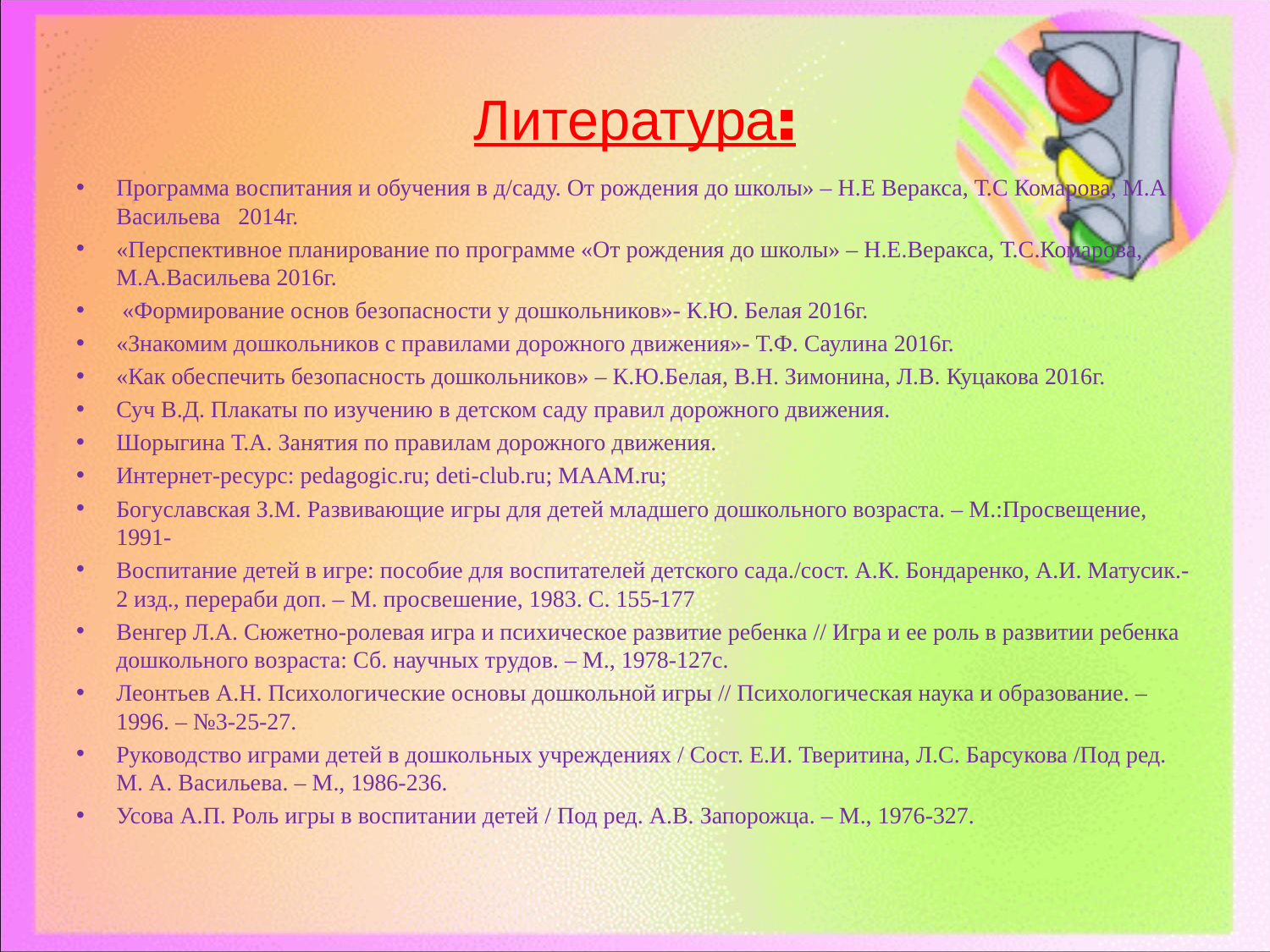

# Литература:
Программа воспитания и обучения в д/саду. От рождения до школы» – Н.Е Веракса, Т.С Комарова, М.А Васильева   2014г.
«Перспективное планирование по программе «От рождения до школы» – Н.Е.Веракса, Т.С.Комарова, М.А.Васильева 2016г.
 «Формирование основ безопасности у дошкольников»- К.Ю. Белая 2016г.
«Знакомим дошкольников с правилами дорожного движения»- Т.Ф. Саулина 2016г.
«Как обеспечить безопасность дошкольников» – К.Ю.Белая, В.Н. Зимонина, Л.В. Куцакова 2016г.
Суч В.Д. Плакаты по изучению в детском саду правил дорожного движения.
Шорыгина Т.А. Занятия по правилам дорожного движения.
Интернет-ресурс: pedagogic.ru; deti-club.ru; MAAM.ru;
Богуславская З.М. Развивающие игры для детей младшего дошкольного возраста. – М.:Просвещение, 1991-
Воспитание детей в игре: пособие для воспитателей детского сада./сост. А.К. Бондаренко, А.И. Матусик.-2 изд., перераби доп. – М. просвешение, 1983. С. 155-177
Венгер Л.А. Сюжетно-ролевая игра и психическое развитие ребенка // Игра и ее роль в развитии ребенка дошкольного возраста: Сб. научных трудов. – М., 1978-127с.
Леонтьев А.Н. Психологические основы дошкольной игры // Психологическая наука и образование. – 1996. – №3-25-27.
Руководство играми детей в дошкольных учреждениях / Сост. Е.И. Тверитина, Л.С. Барсукова /Под ред. М. А. Васильева. – М., 1986-236.
Усова А.П. Роль игры в воспитании детей / Под ред. А.В. Запорожца. – М., 1976-327.